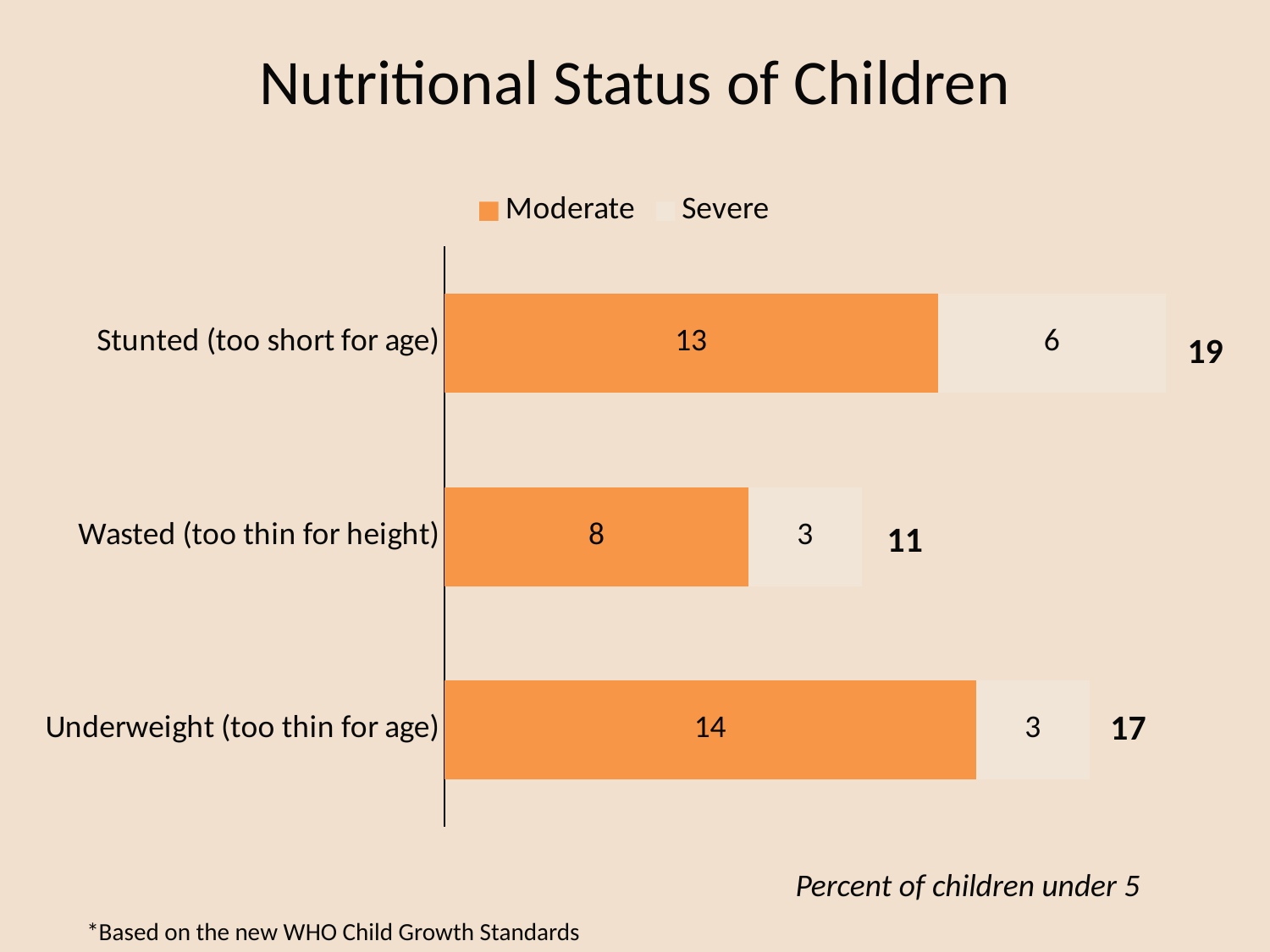

# Nutritional Status of Children

### Chart

| Category | Moderate | Severe |
|---|---|---|
| Underweight (too thin for age) | 14.0 | 3.0 |
| Wasted (too thin for height) | 8.0 | 3.0 |
| Stunted (too short for age) | 13.0 | 6.0 |
19
11
17
Percent of children under 5
*Based on the new WHO Child Growth Standards